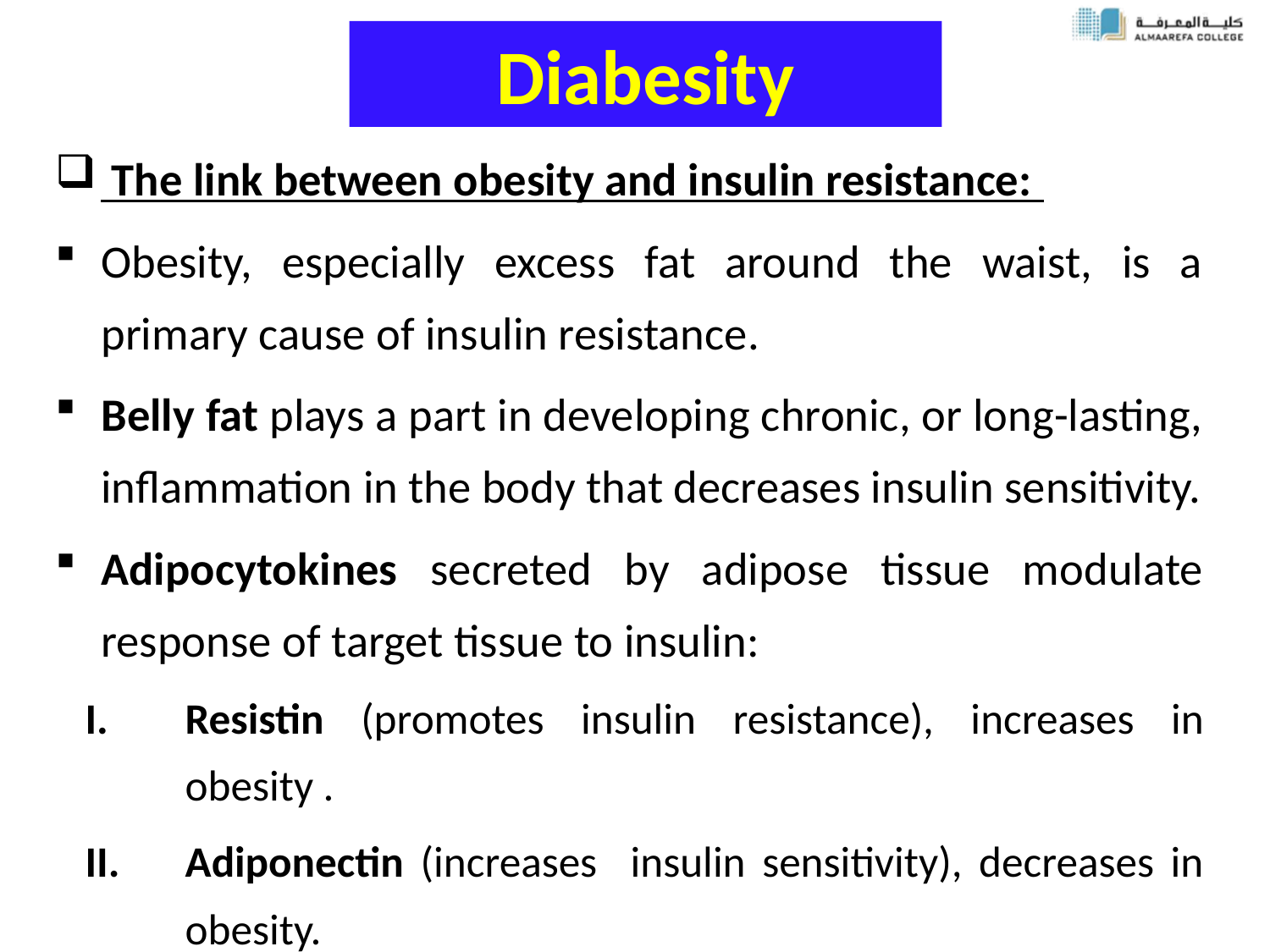

# Diabesity
 The link between obesity and insulin resistance:
Obesity, especially excess fat around the waist, is a primary cause of insulin resistance.
Belly fat plays a part in developing chronic, or long-lasting, inflammation in the body that decreases insulin sensitivity.
Adipocytokines secreted by adipose tissue modulate response of target tissue to insulin:
Resistin (promotes insulin resistance), increases in obesity .
Adiponectin (increases  insulin sensitivity), decreases in obesity.